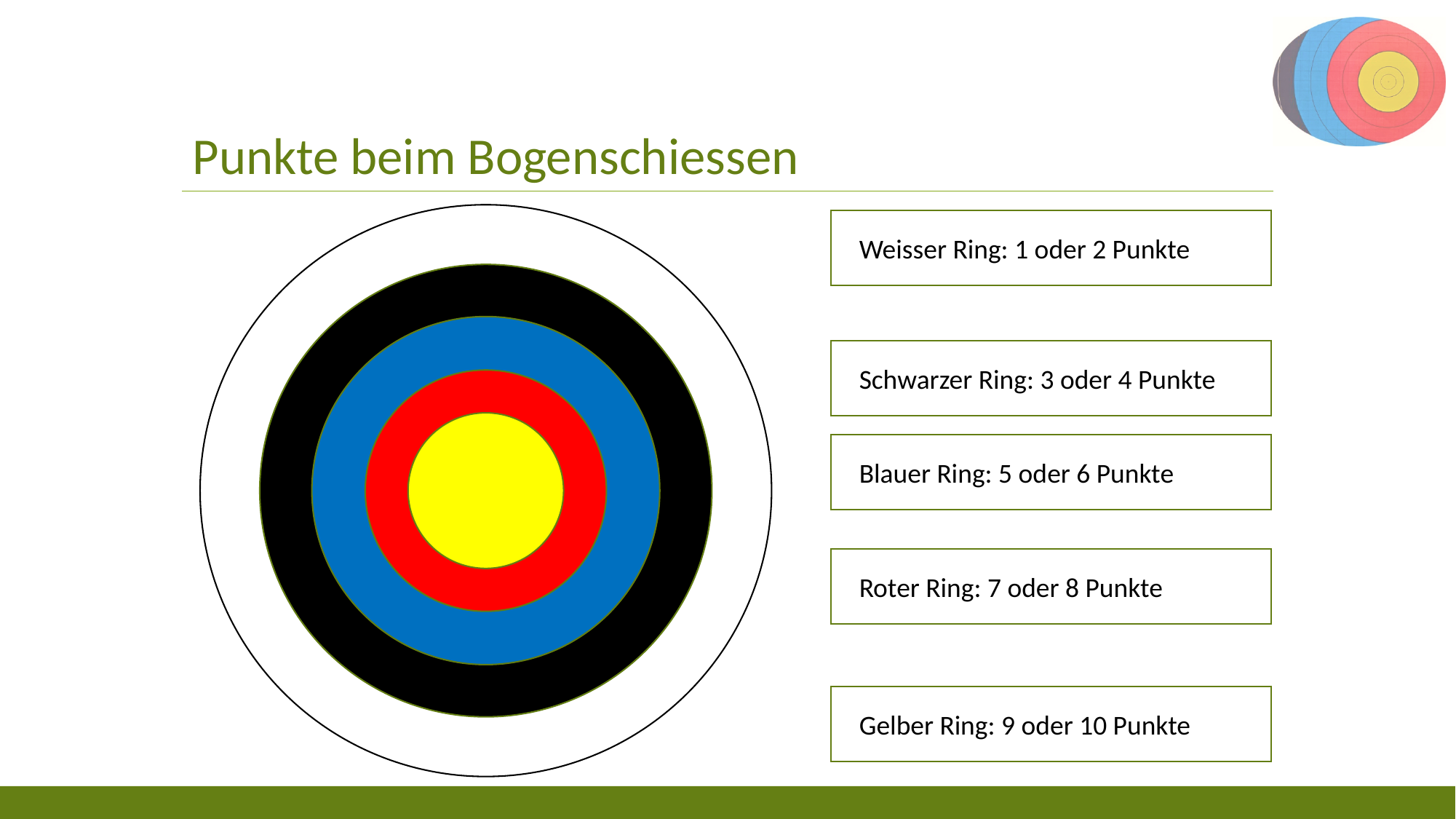

# Punkte beim Bogenschiessen

Weisser Ring: 1 oder 2 Punkte

Schwarzer Ring: 3 oder 4 Punkte

Blauer Ring: 5 oder 6 Punkte
Roter Ring: 7 oder 8 Punkte
Gelber Ring: 9 oder 10 Punkte